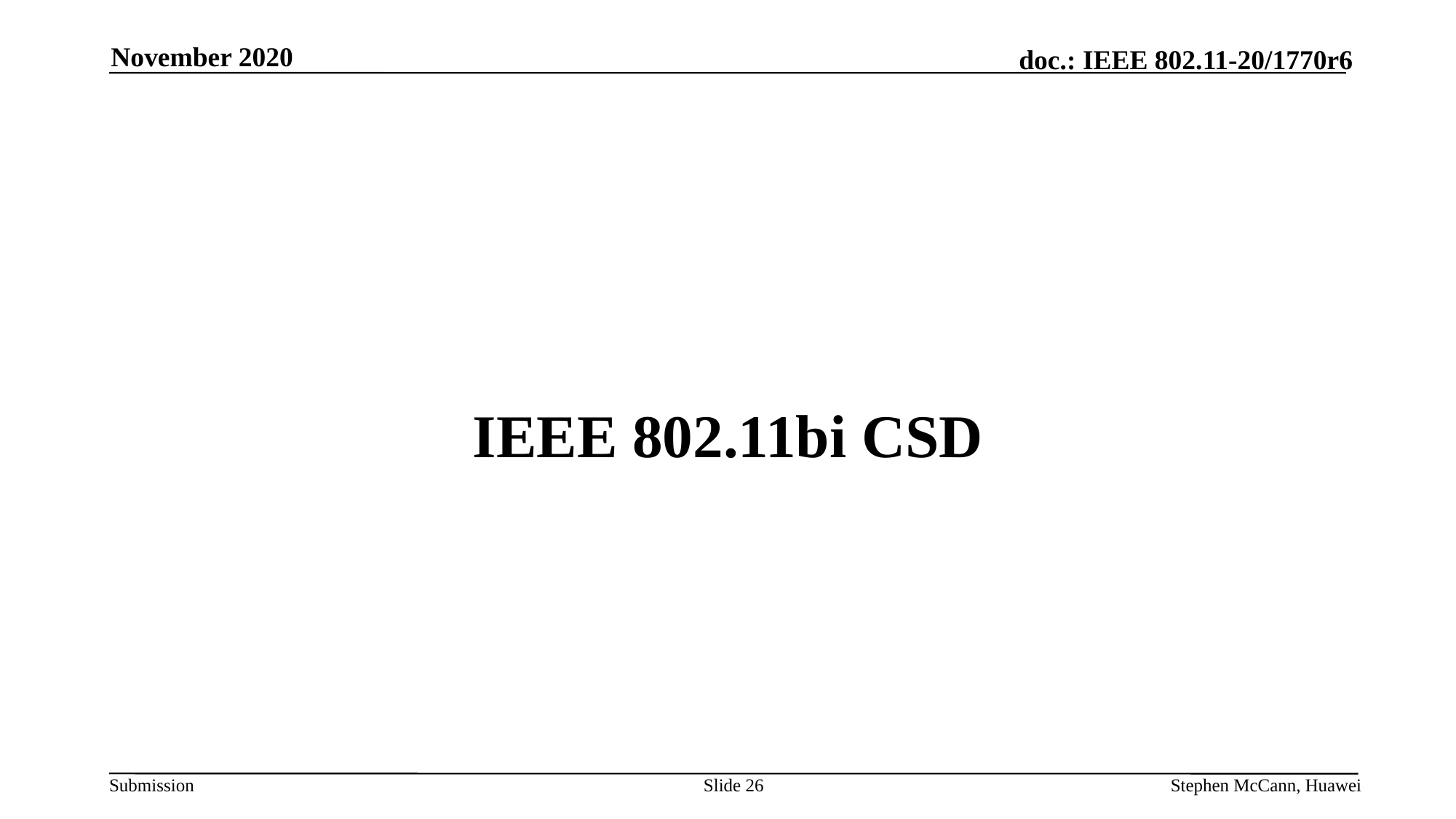

November 2020
# IEEE 802.11bi CSD
Slide 26
Stephen McCann, Huawei